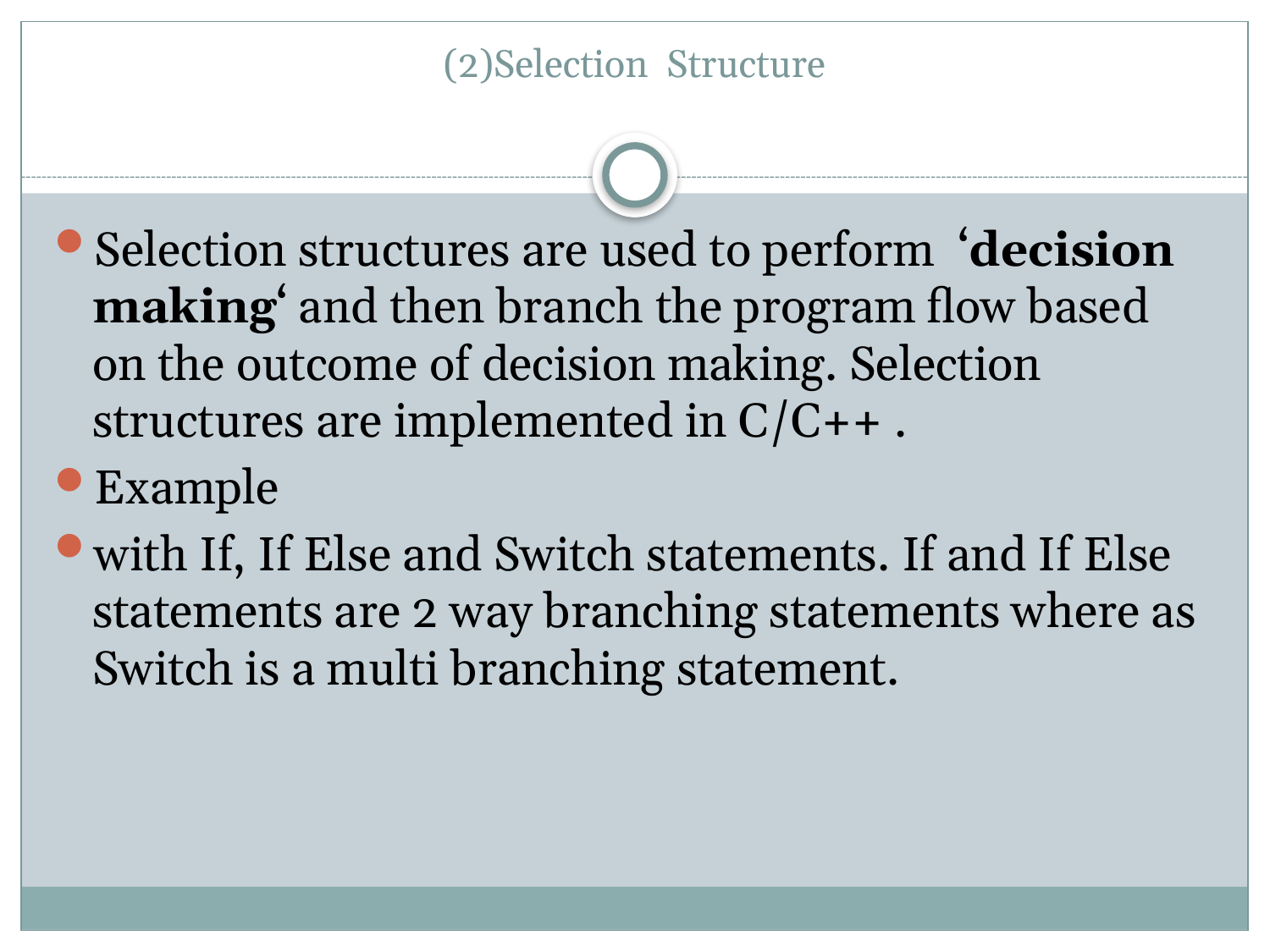

# (2)Selection  Structure
Selection structures are used to perform  ‘decision making‘ and then branch the program flow based on the outcome of decision making. Selection structures are implemented in C/C++ .
Example
with If, If Else and Switch statements. If and If Else statements are 2 way branching statements where as Switch is a multi branching statement.